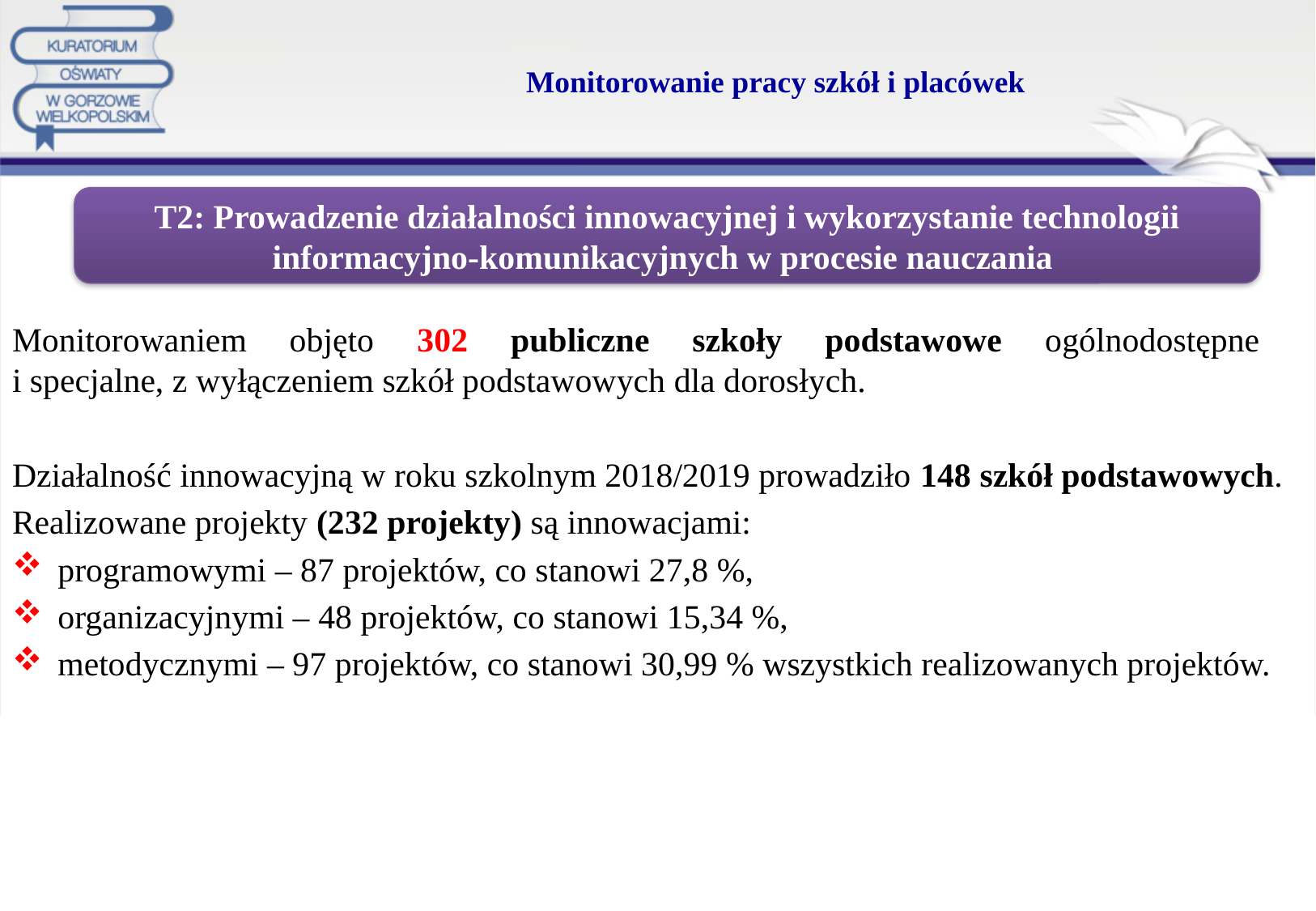

# Monitorowanie pracy szkół i placówek
T2: Prowadzenie działalności innowacyjnej i wykorzystanie technologii informacyjno-komunikacyjnych w procesie nauczania
Monitorowaniem objęto 302 publiczne szkoły podstawowe ogólnodostępne
i specjalne, z wyłączeniem szkół podstawowych dla dorosłych.

Działalność innowacyjną w roku szkolnym 2018/2019 prowadziło 148 szkół podstawowych.
Realizowane projekty (232 projekty) są innowacjami:
programowymi – 87 projektów, co stanowi 27,8 %,
organizacyjnymi – 48 projektów, co stanowi 15,34 %,
metodycznymi – 97 projektów, co stanowi 30,99 % wszystkich realizowanych projektów.